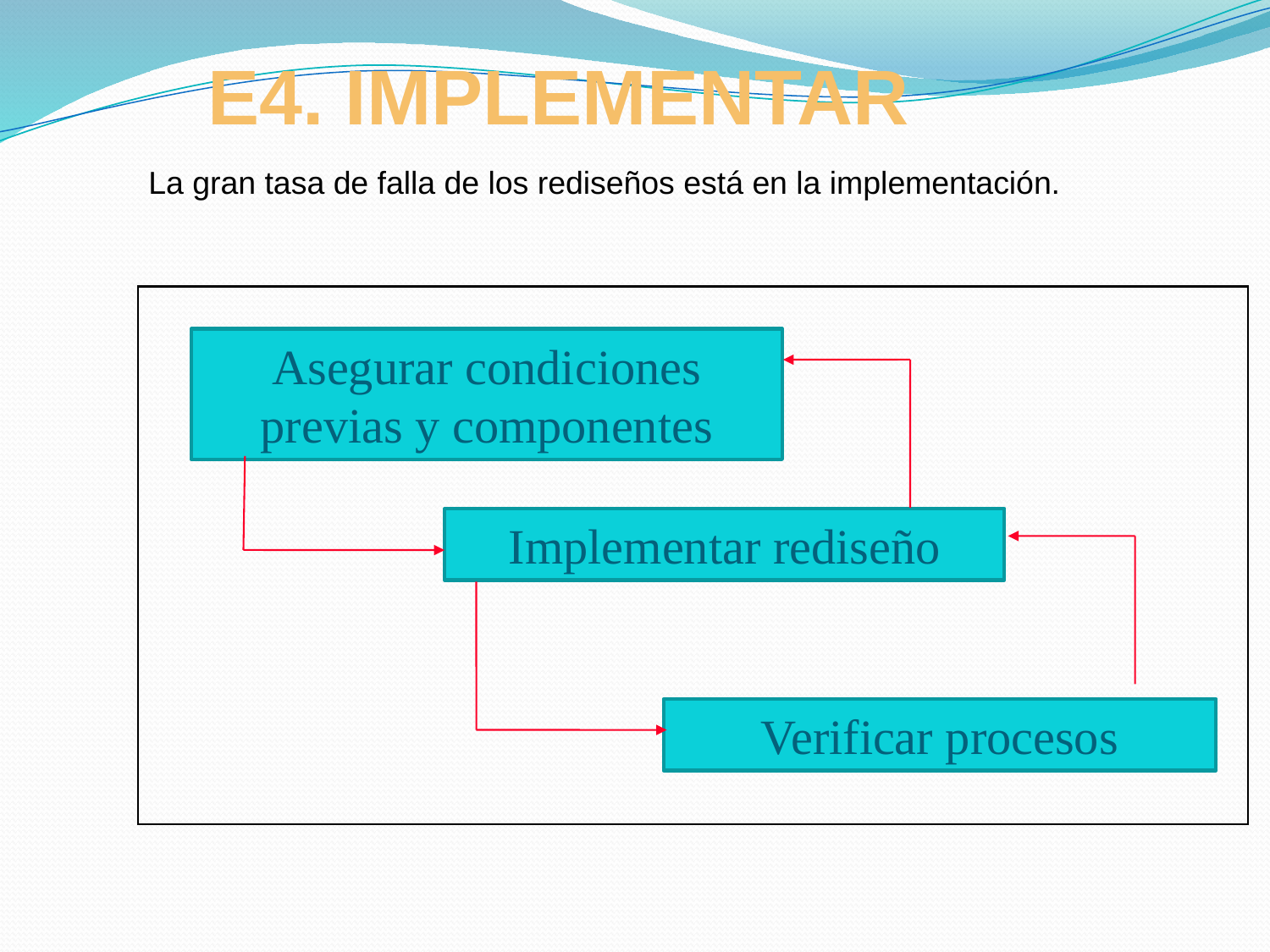

E4. IMPLEMENTAR
La gran tasa de falla de los rediseños está en la implementación.

Asegurar condiciones previas y componentes

Implementar rediseño

Verificar procesos